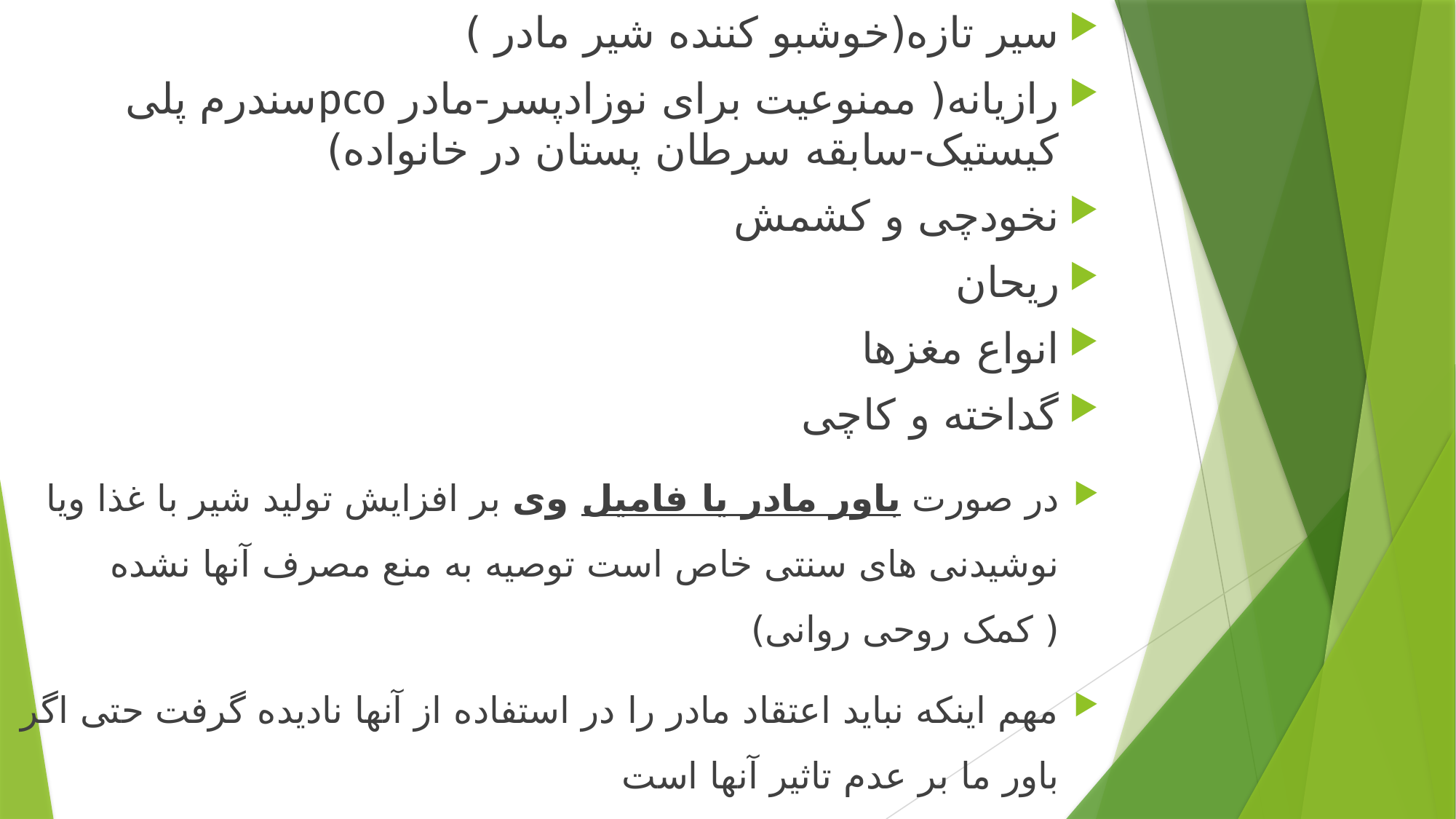

سیر تازه(خوشبو کننده شیر مادر )
رازیانه( ممنوعیت برای نوزادپسر-مادر pcoسندرم پلی کیستیک-سابقه سرطان پستان در خانواده)
نخودچی و کشمش
ریحان
انواع مغزها
گداخته و کاچی
در صورت باور مادر یا فامیل وی بر افزايش تولید شیر با غذا ویا نوشیدنی های سنتی خاص است توصیه به منع مصرف آنها نشده ( کمک روحی روانی)
مهم اینکه نباید اعتقاد مادر را در استفاده از آنها نادیده گرفت حتی اگر باور ما بر عدم تاثیر آنها است